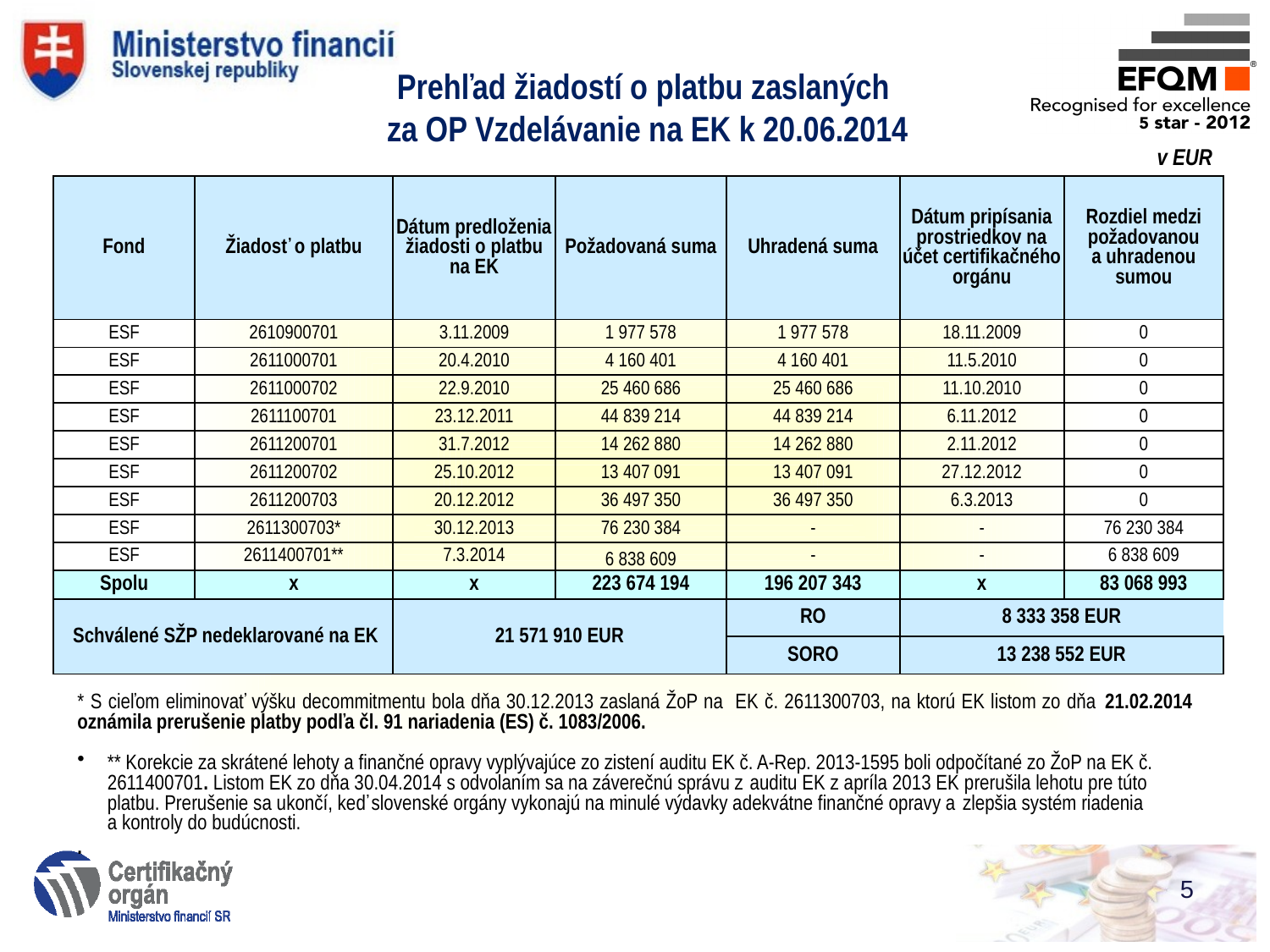

Prehľad žiadostí o platbu zaslaných
za OP Vzdelávanie na EK k 20.06.2014
v EUR
| Fond | Žiadosť o platbu | Dátum predloženia žiadosti o platbu na EK | Požadovaná suma | Uhradená suma | Dátum pripísania prostriedkov na účet certifikačného orgánu | Rozdiel medzi požadovanou a uhradenou sumou |
| --- | --- | --- | --- | --- | --- | --- |
| ESF | 2610900701 | 3.11.2009 | 1 977 578 | 1 977 578 | 18.11.2009 | 0 |
| ESF | 2611000701 | 20.4.2010 | 4 160 401 | 4 160 401 | 11.5.2010 | 0 |
| ESF | 2611000702 | 22.9.2010 | 25 460 686 | 25 460 686 | 11.10.2010 | 0 |
| ESF | 2611100701 | 23.12.2011 | 44 839 214 | 44 839 214 | 6.11.2012 | 0 |
| ESF | 2611200701 | 31.7.2012 | 14 262 880 | 14 262 880 | 2.11.2012 | 0 |
| ESF | 2611200702 | 25.10.2012 | 13 407 091 | 13 407 091 | 27.12.2012 | 0 |
| ESF | 2611200703 | 20.12.2012 | 36 497 350 | 36 497 350 | 6.3.2013 | 0 |
| ESF | 2611300703\* | 30.12.2013 | 76 230 384 | - | - | 76 230 384 |
| ESF | 2611400701\*\* | 7.3.2014 | 6 838 609 | - | - | 6 838 609 |
| Spolu | x | x | 223 674 194 | 196 207 343 | x | 83 068 993 |
| Schválené SŽP nedeklarované na EK |  | 21 571 910 EUR |  | RO | 8 333 358 EUR |  |
|  |  |  |  | SORO | 13 238 552 EUR |  |
* S cieľom eliminovať výšku decommitmentu bola dňa 30.12.2013 zaslaná ŽoP na  EK č. 2611300703, na ktorú EK listom zo dňa 21.02.2014 oznámila prerušenie platby podľa čl. 91 nariadenia (ES) č. 1083/2006.

** Korekcie za skrátené lehoty a finančné opravy vyplývajúce zo zistení auditu EK č. A-Rep. 2013-1595 boli odpočítané zo ŽoP na EK č. 2611400701. Listom EK zo dňa 30.04.2014 s odvolaním sa na záverečnú správu z auditu EK z apríla 2013 EK prerušila lehotu pre túto platbu. Prerušenie sa ukončí, keď slovenské orgány vykonajú na minulé výdavky adekvátne finančné opravy a zlepšia systém riadenia a kontroly do budúcnosti.
.
5